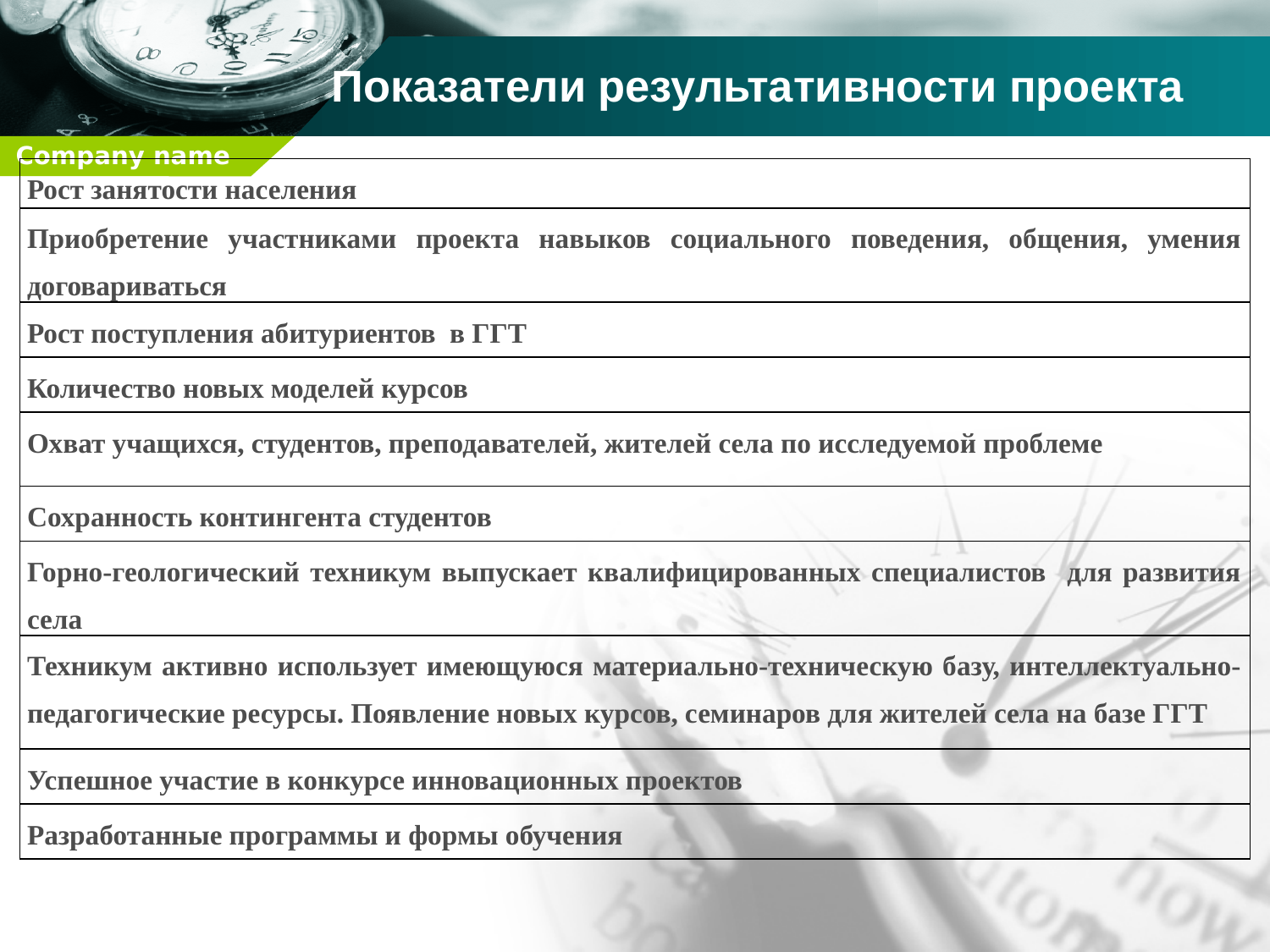

# Показатели результативности проекта
| Рост занятости населения |
| --- |
| Приобретение участниками проекта навыков социального поведения, общения, умения договариваться |
| Рост поступления абитуриентов в ГГТ |
| Количество новых моделей курсов |
| Охват учащихся, студентов, преподавателей, жителей села по исследуемой проблеме |
| Сохранность контингента студентов |
| Горно-геологический техникум выпускает квалифицированных специалистов для развития села |
| Техникум активно использует имеющуюся материально-техническую базу, интеллектуально-педагогические ресурсы. Появление новых курсов, семинаров для жителей села на базе ГГТ |
| Успешное участие в конкурсе инновационных проектов |
| Разработанные программы и формы обучения |